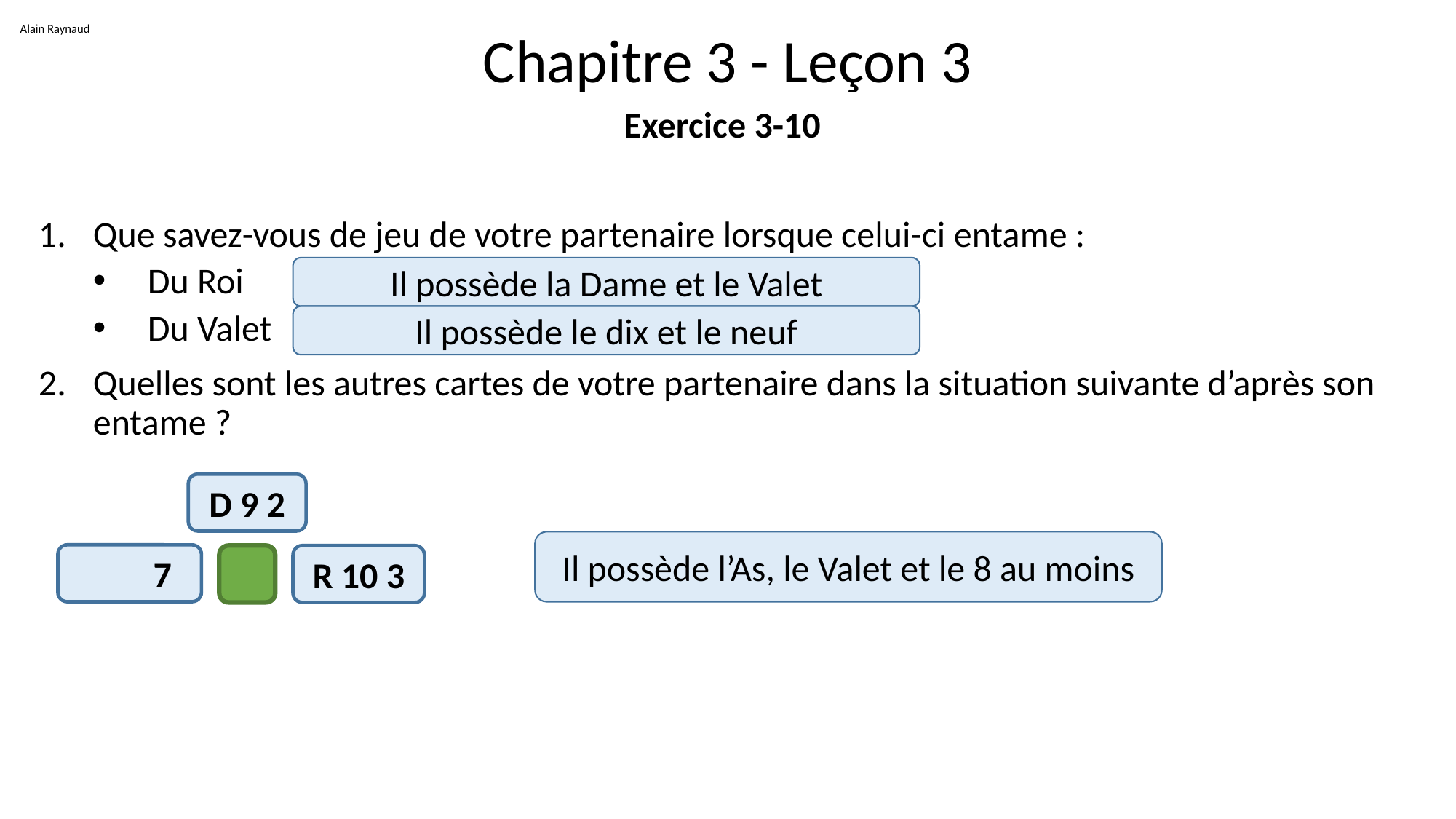

Alain Raynaud
# Chapitre 3 - Leçon 3
Exercice 3-10

Que savez-vous de jeu de votre partenaire lorsque celui-ci entame :
Du Roi
Du Valet
Quelles sont les autres cartes de votre partenaire dans la situation suivante d’après son entame ?

Il possède la Dame et le Valet
Il possède le dix et le neuf
D 9 2
        7

R 10 3
Il possède l’As, le Valet et le 8 au moins